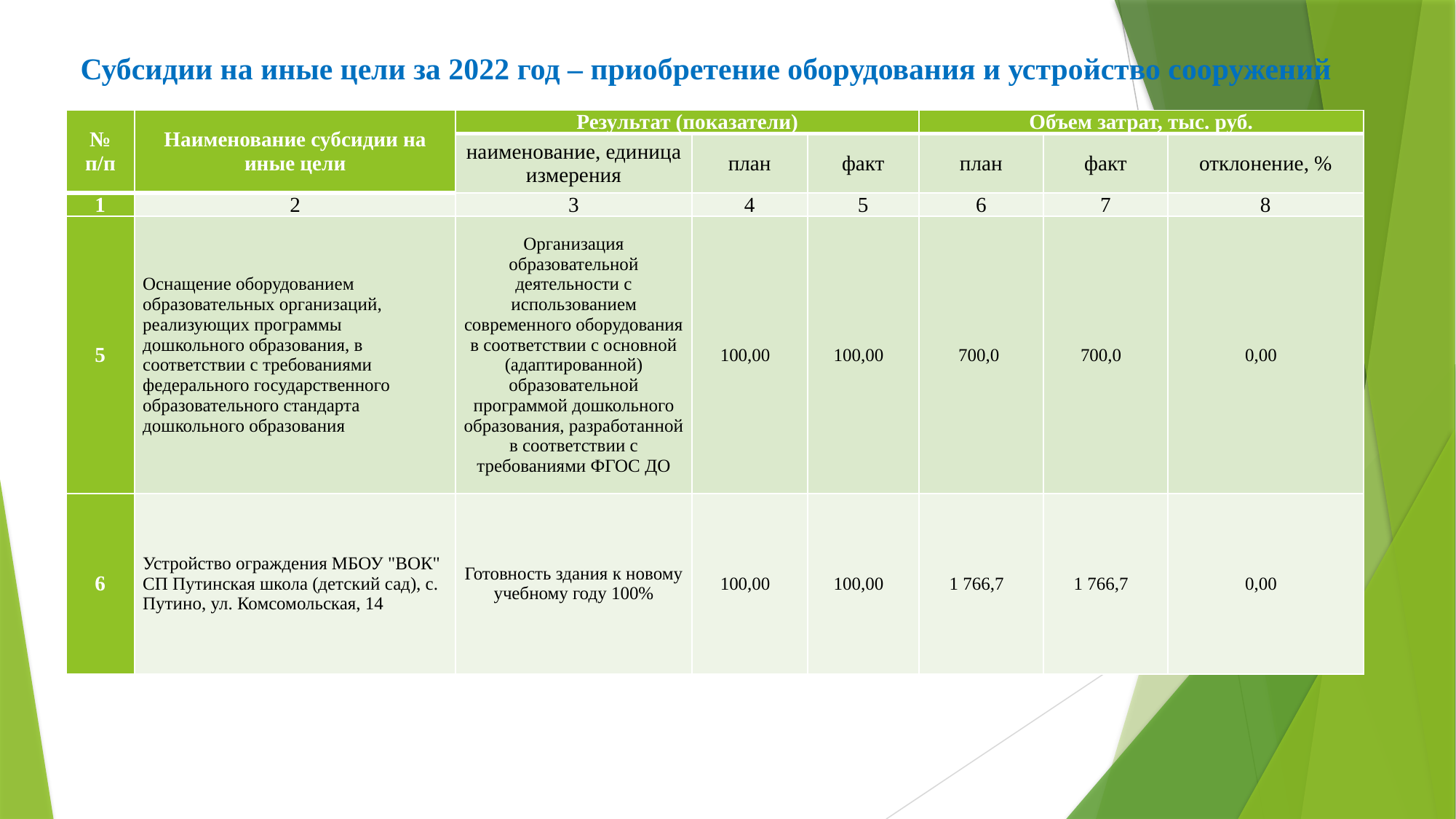

# Субсидии на иные цели за 2022 год – приобретение оборудования и устройство сооружений
| № п/п | Наименование субсидии на иные цели | Результат (показатели) |  |  | Объем затрат, тыс. руб. |  |  |
| --- | --- | --- | --- | --- | --- | --- | --- |
|  |  | наименование, единица измерения | план | факт | план | факт | отклонение, % |
| 1 | 2 | 3 | 4 | 5 | 6 | 7 | 8 |
| 5 | Оснащение оборудованием образовательных организаций, реализующих программы дошкольного образования, в соответствии с требованиями федерального государственного образовательного стандарта дошкольного образования | Организация образовательной деятельности с использованием современного оборудования в соответствии с основной (адаптированной) образовательной программой дошкольного образования, разработанной в соответствии с требованиями ФГОС ДО | 100,00 | 100,00 | 700,0 | 700,0 | 0,00 |
| 6 | Устройство ограждения МБОУ "ВОК" СП Путинская школа (детский сад), с. Путино, ул. Комсомольская, 14 | Готовность здания к новому учебному году 100% | 100,00 | 100,00 | 1 766,7 | 1 766,7 | 0,00 |